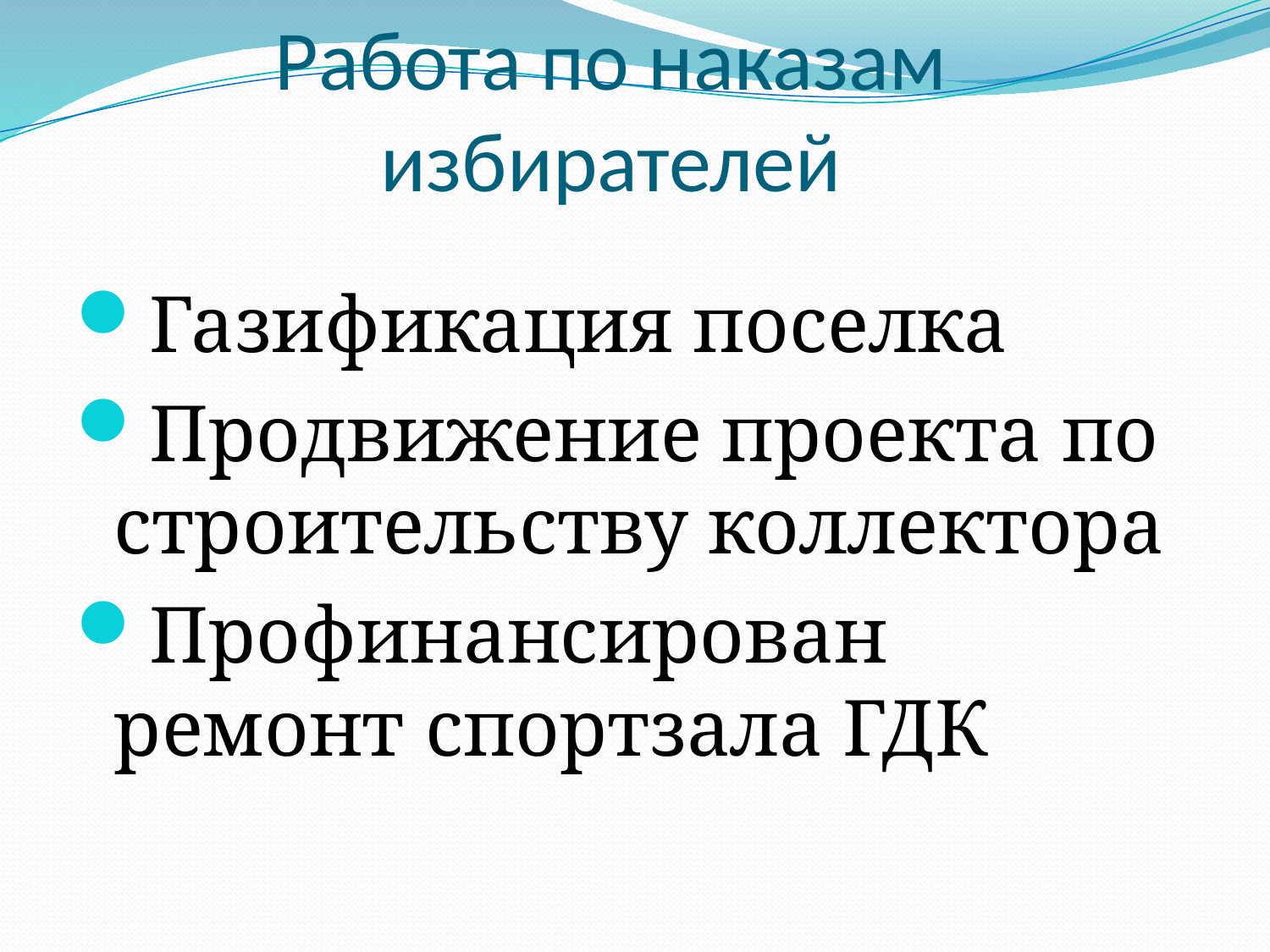

# Работа по наказам избирателей
Газификация поселка
Продвижение проекта по строительству коллектора
Профинансирован ремонт спортзала ГДК